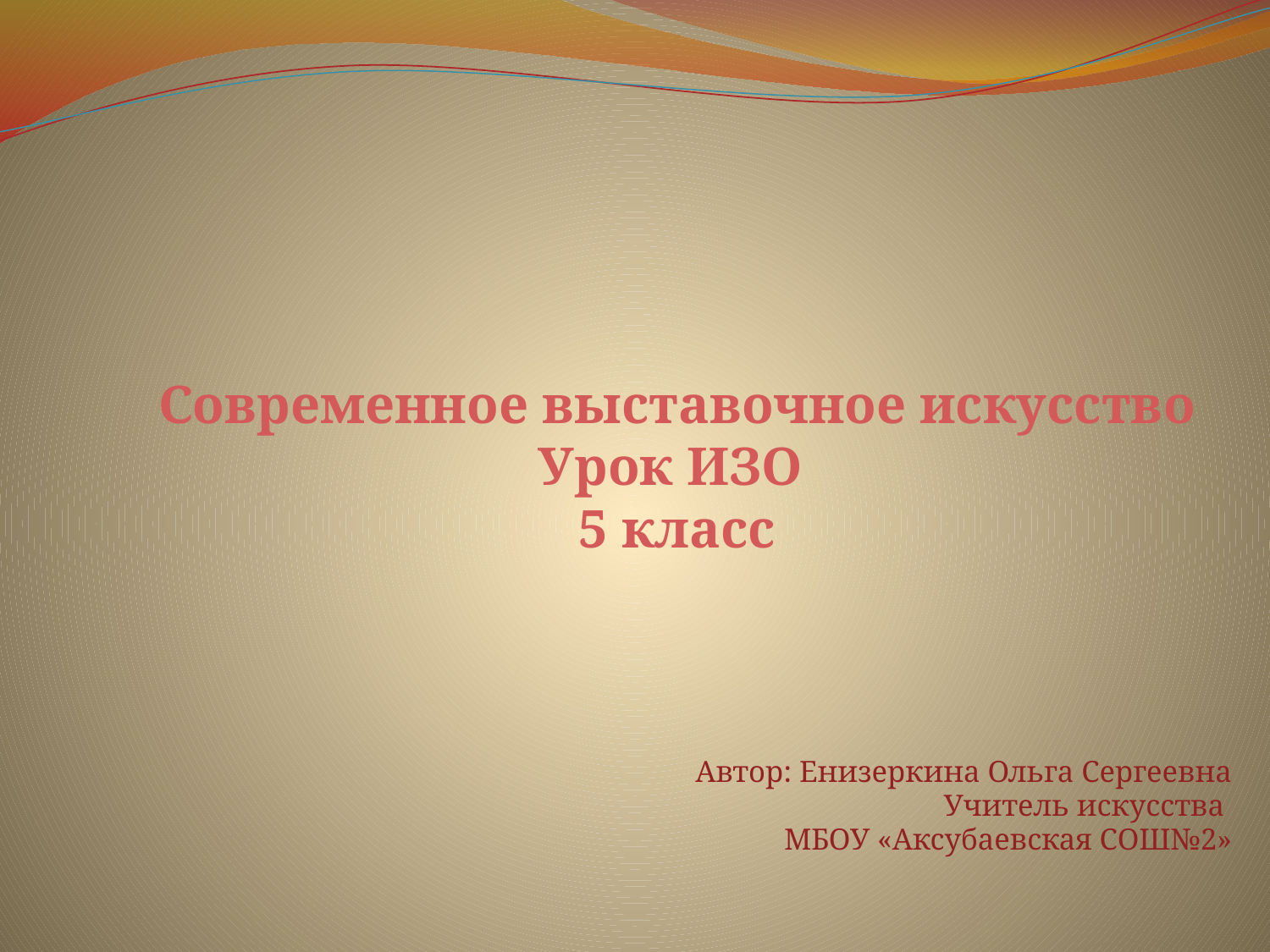

# Современное выставочное искусство Урок ИЗО 5 класс
Автор: Енизеркина Ольга Сергеевна
Учитель искусства
МБОУ «Аксубаевская СОШ№2»